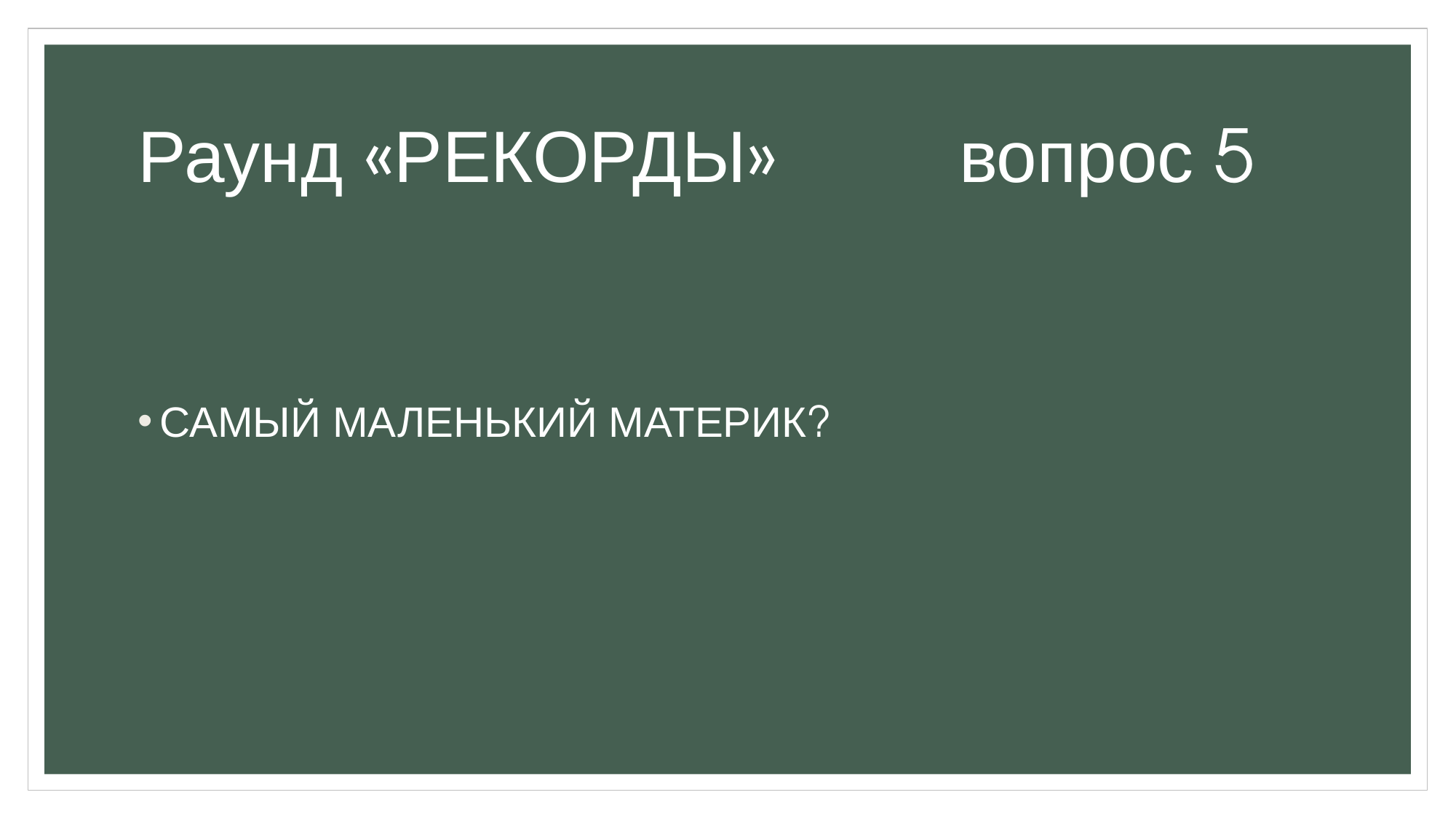

# Раунд «РЕКОРДЫ»         вопрос 5
САМЫЙ МАЛЕНЬКИЙ МАТЕРИК?